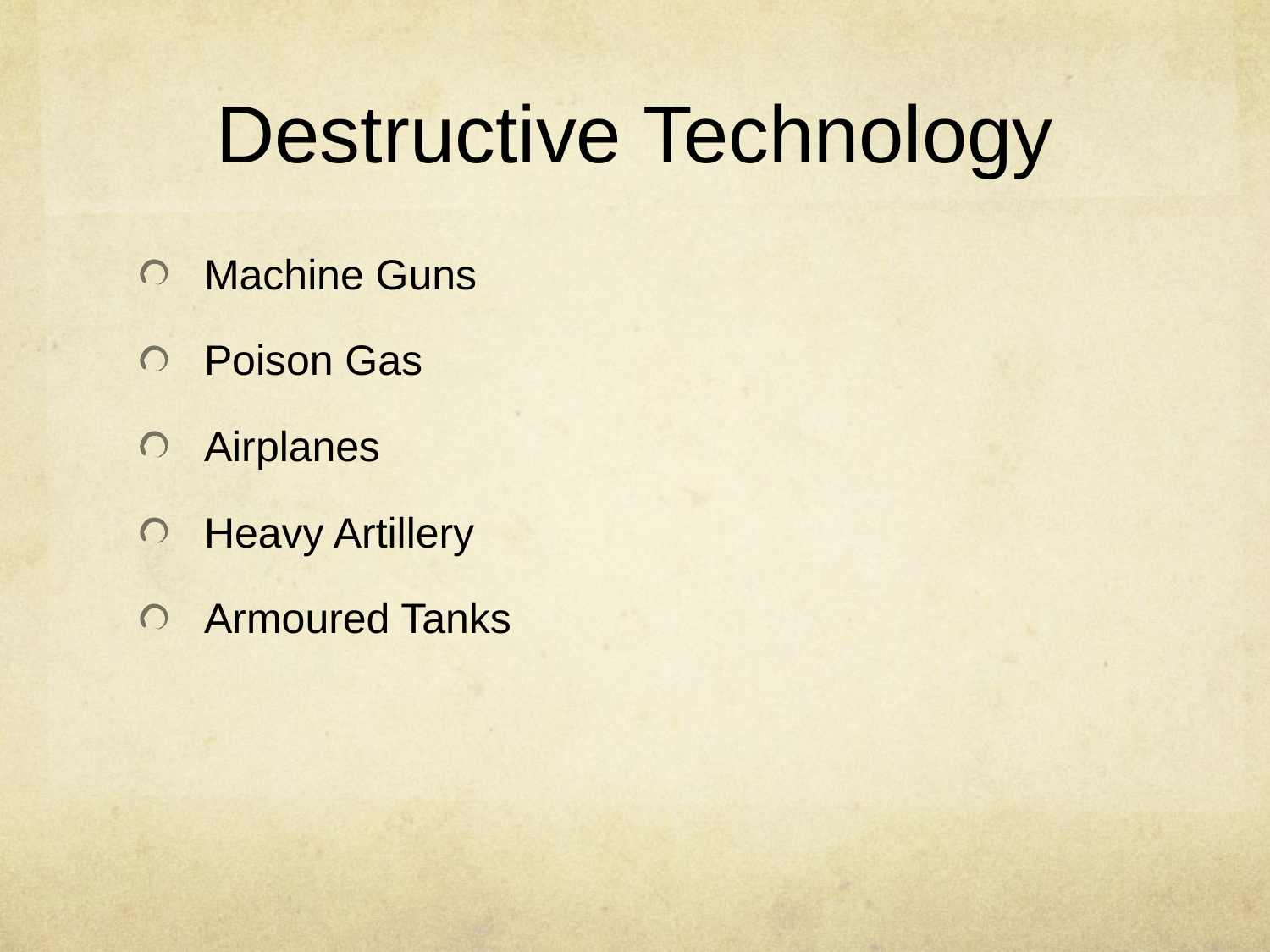

# Destructive Technology
Machine Guns
Poison Gas
Airplanes
Heavy Artillery
Armoured Tanks